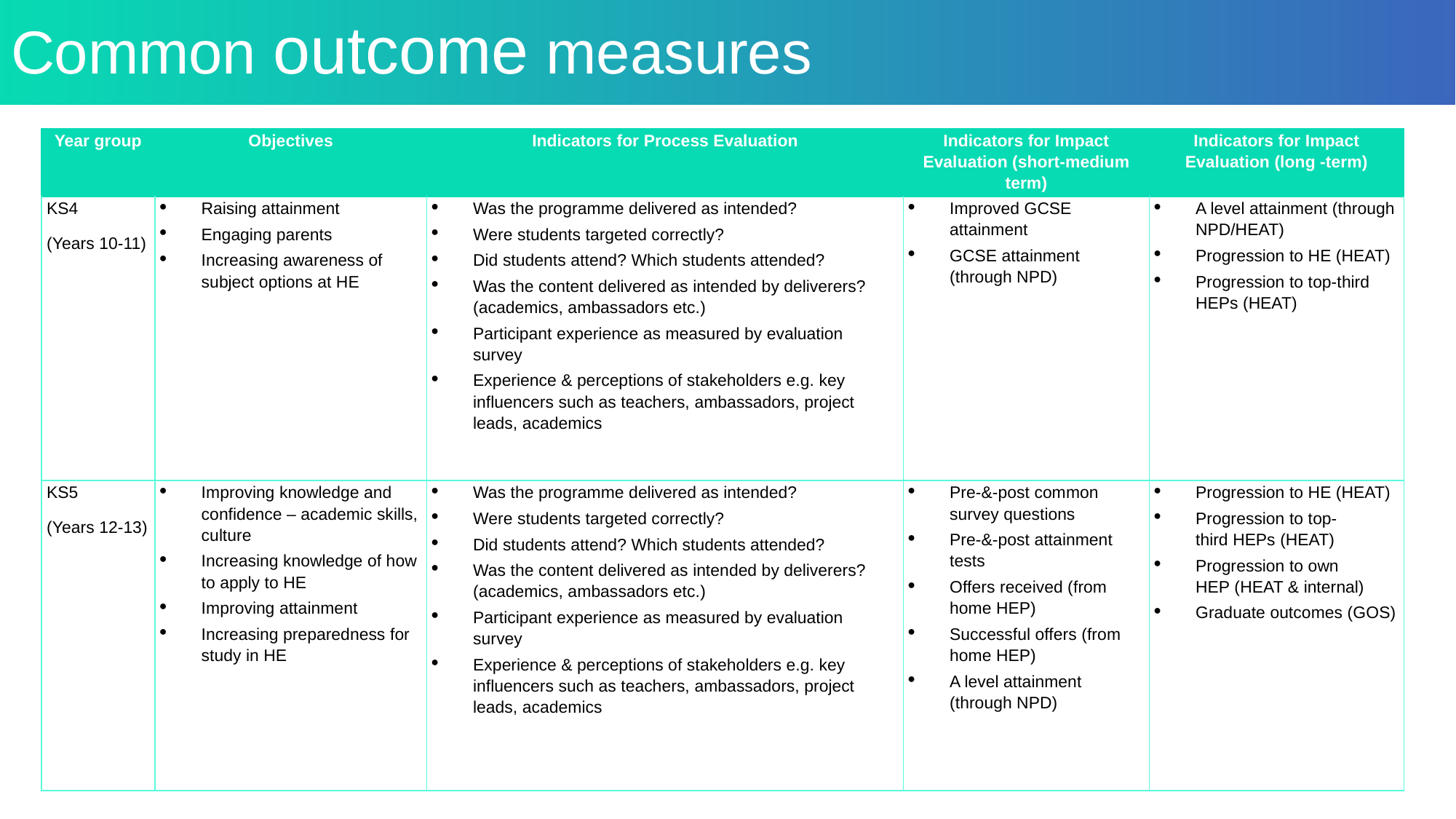

# Common outcome measures
| Year group | Objectives | Indicators for Process Evaluation | Indicators for Impact Evaluation (short-medium term) | Indicators for Impact Evaluation (long -term) |
| --- | --- | --- | --- | --- |
| KS4  (Years 10-11) | Raising attainment  Engaging parents Increasing awareness of subject options at HE | Was the programme delivered as intended?  Were students targeted correctly? Did students attend? Which students attended? Was the content delivered as intended by deliverers? (academics, ambassadors etc.)  Participant experience as measured by evaluation survey  Experience & perceptions of stakeholders e.g. key influencers such as teachers, ambassadors, project leads, academics | Improved GCSE attainment GCSE attainment (through NPD) | A level attainment (through NPD/HEAT) Progression to HE (HEAT) Progression to top-third HEPs (HEAT) |
| KS5  (Years 12-13) | Improving knowledge and confidence – academic skills, culture Increasing knowledge of how to apply to HE Improving attainment Increasing preparedness for study in HE | Was the programme delivered as intended?  Were students targeted correctly? Did students attend? Which students attended? Was the content delivered as intended by deliverers? (academics, ambassadors etc.)  Participant experience as measured by evaluation survey  Experience & perceptions of stakeholders e.g. key influencers such as teachers, ambassadors, project leads, academics | Pre-&-post common survey questions  Pre-&-post attainment tests Offers received (from home HEP) Successful offers (from home HEP) A level attainment (through NPD) | Progression to HE (HEAT) Progression to top-third HEPs (HEAT) Progression to own HEP (HEAT & internal) Graduate outcomes (GOS) |